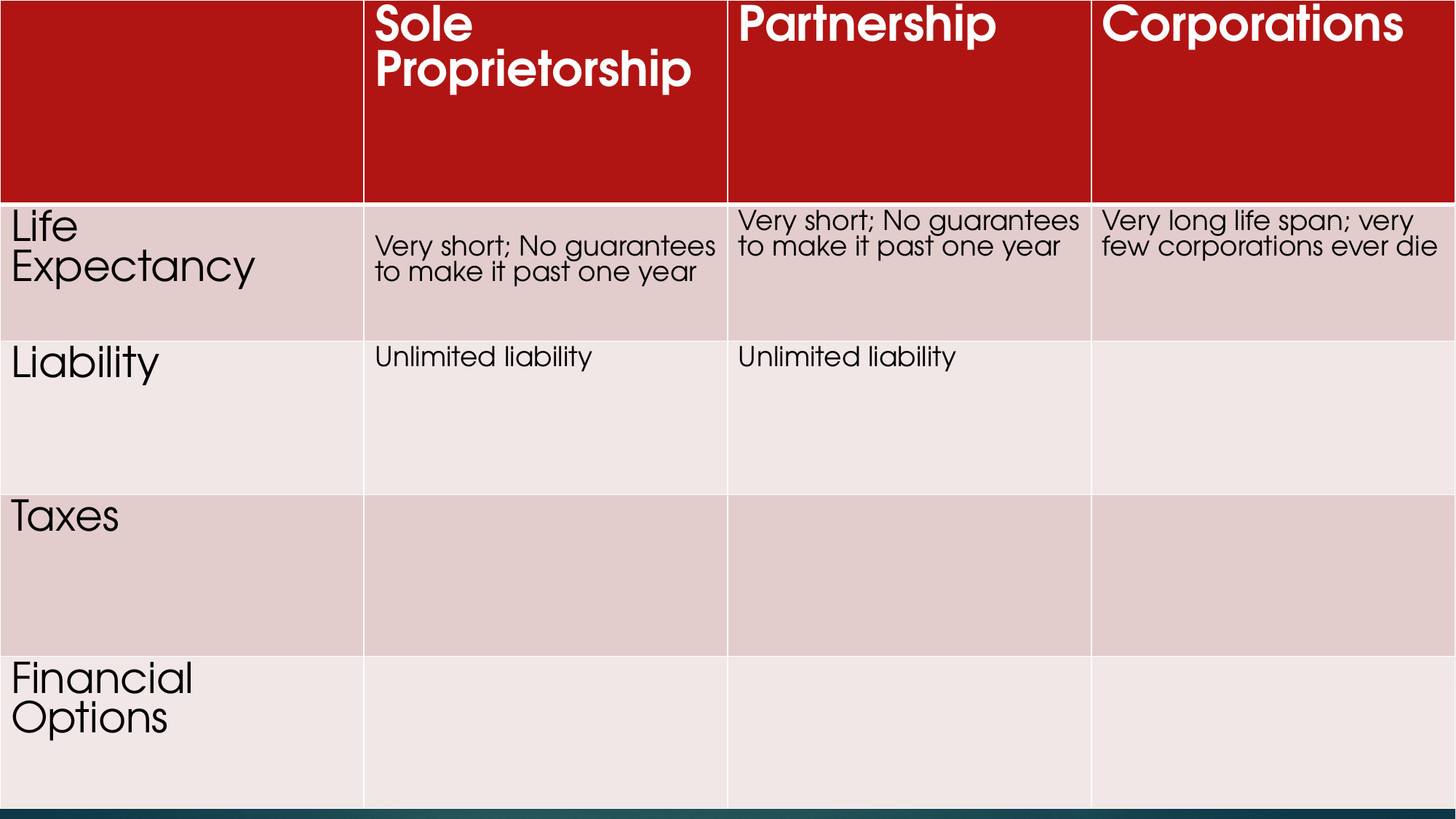

|  | Sole Proprietorship | Partnership | Corporations |
| --- | --- | --- | --- |
| Life Expectancy | Very short; No guarantees to make it past one year | Very short; No guarantees to make it past one year | Very long life span; very few corporations ever die |
| Liability | Unlimited liability | Unlimited liability |  |
| Taxes |  |  |  |
| Financial Options |  |  |  |